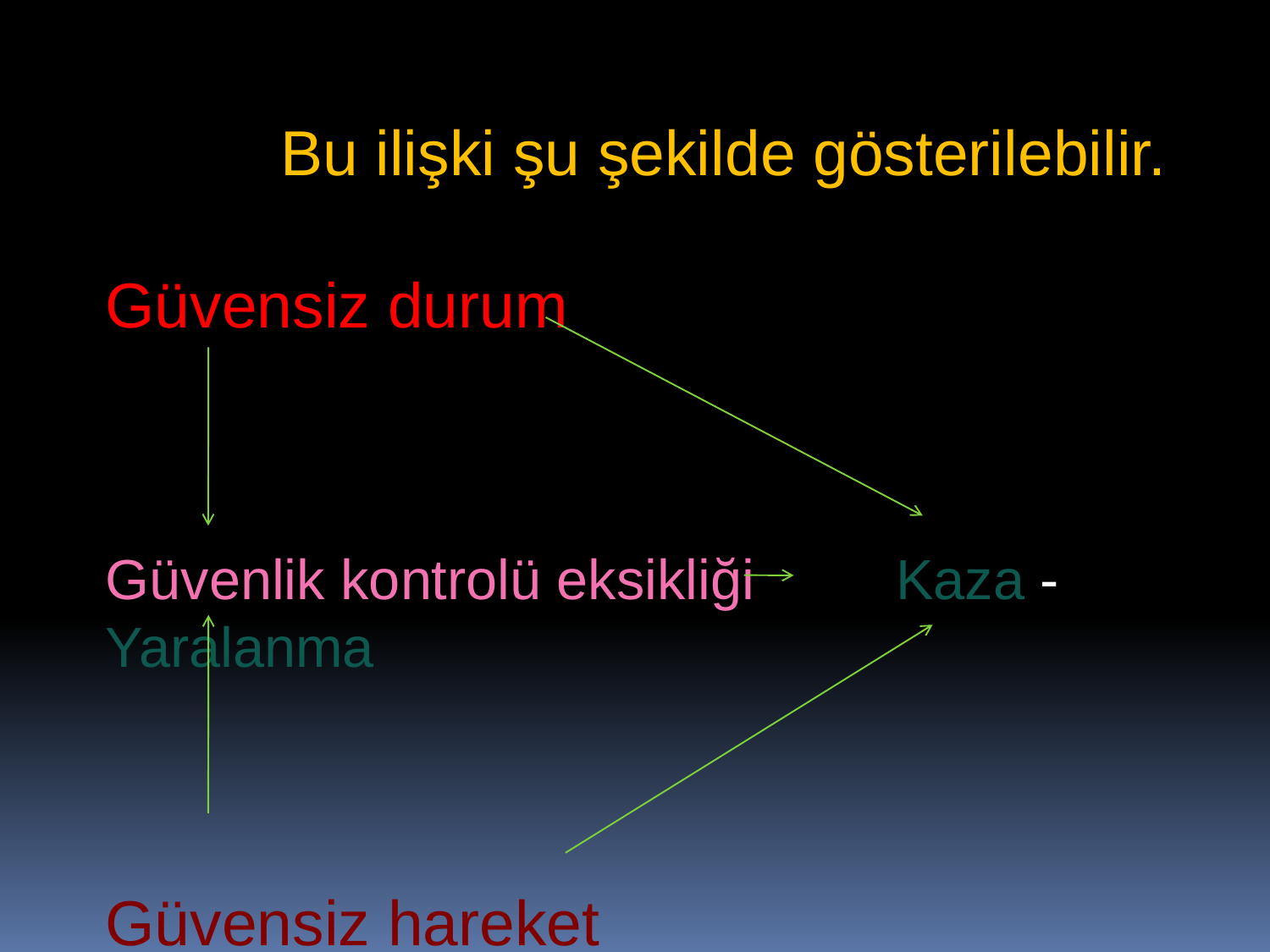

Bu ilişki şu şekilde gösterilebilir.

Güvensiz durum

Güvenlik kontrolü eksikliği         Kaza - Yaralanma

Güvensiz hareket